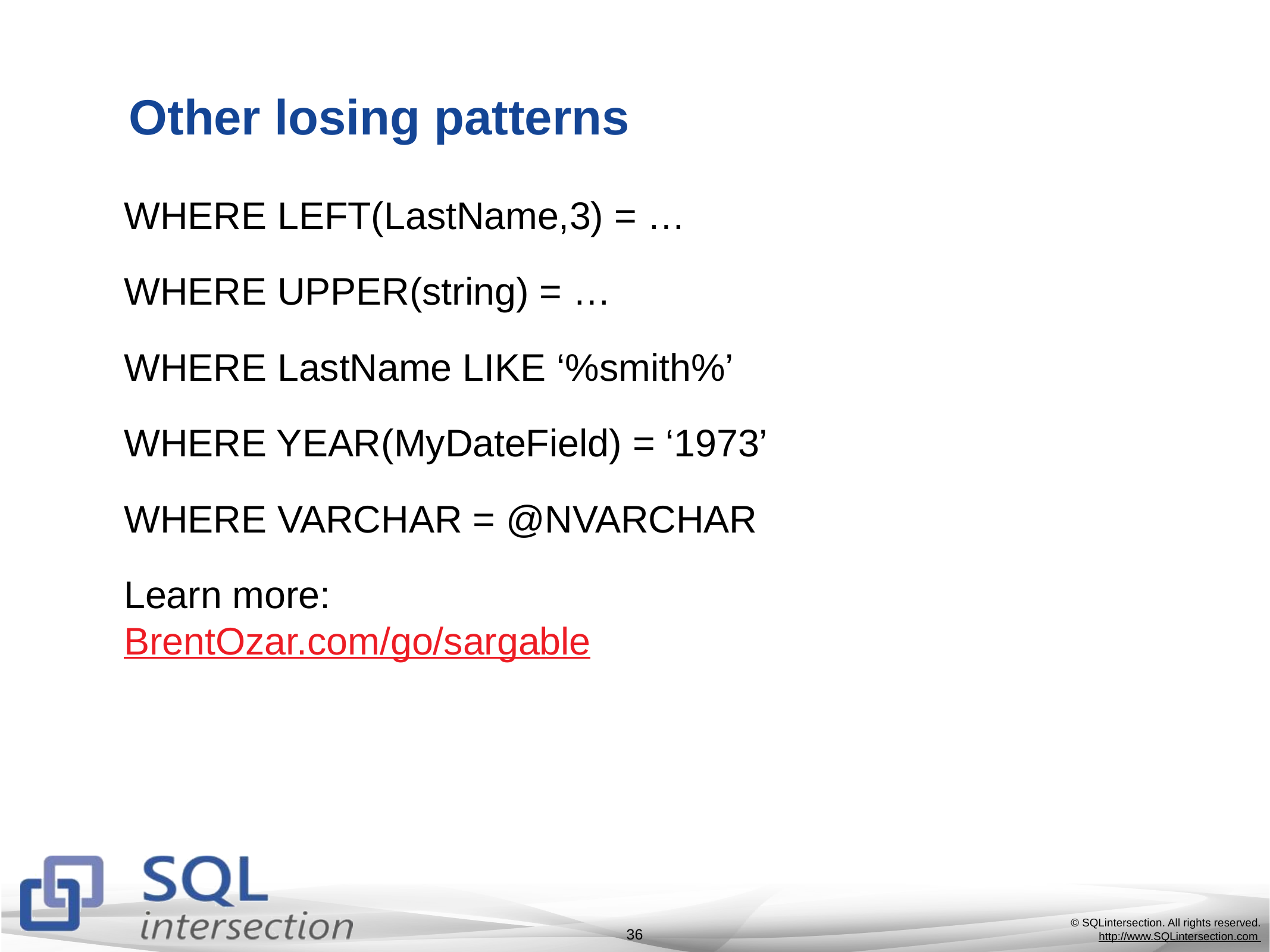

# Other losing patterns
WHERE LEFT(LastName,3) = …
WHERE UPPER(string) = …
WHERE LastName LIKE ‘%smith%’
WHERE YEAR(MyDateField) = ‘1973’
WHERE VARCHAR = @NVARCHAR
Learn more:
BrentOzar.com/go/sargable